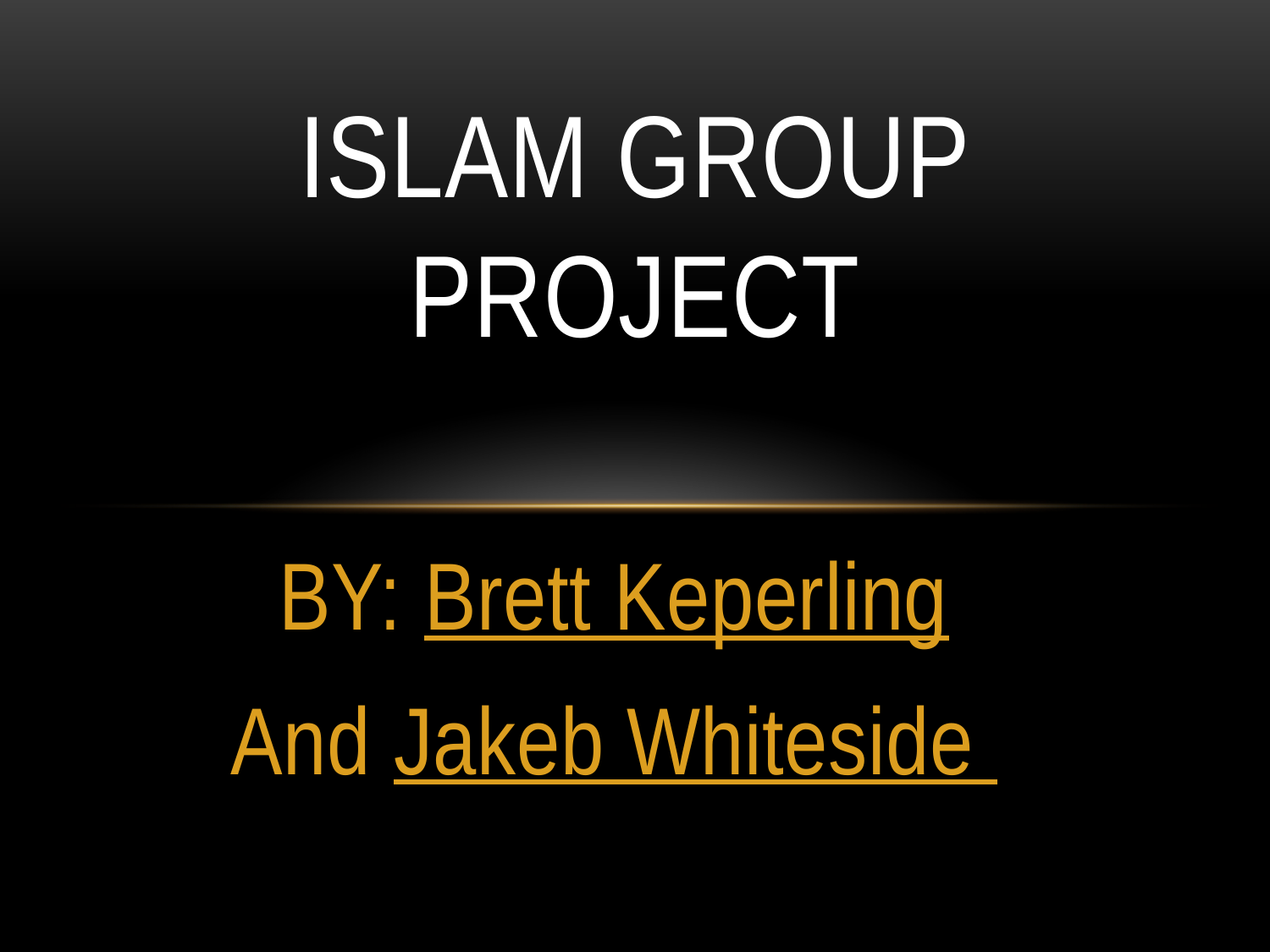

# Islam Group Project
BY: Brett Keperling
And Jakeb Whiteside